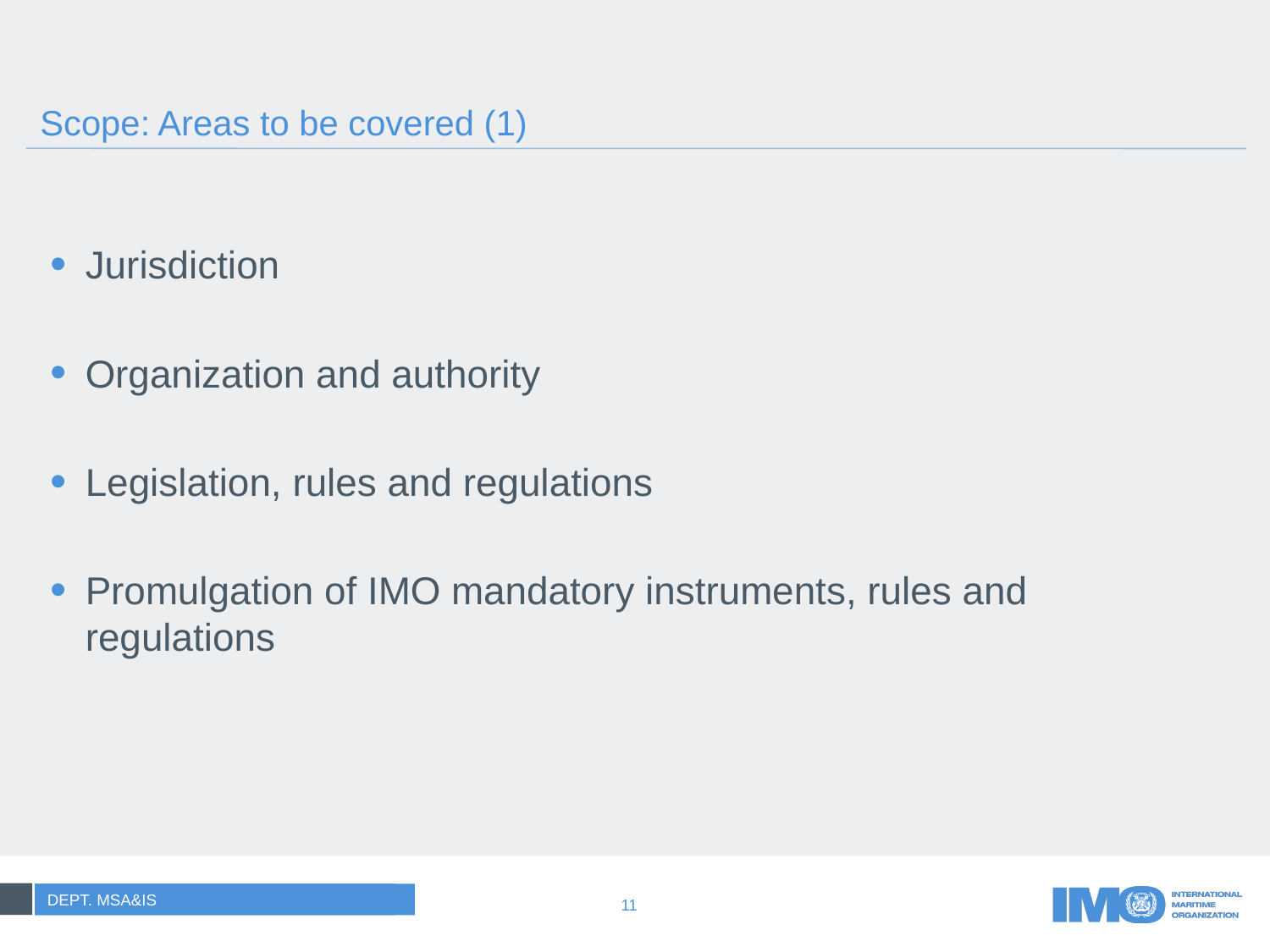

# Scope: Areas to be covered (1)

Jurisdiction

Organization and authority

Legislation, rules and regulations

Promulgation of IMO mandatory instruments, rules and regulations